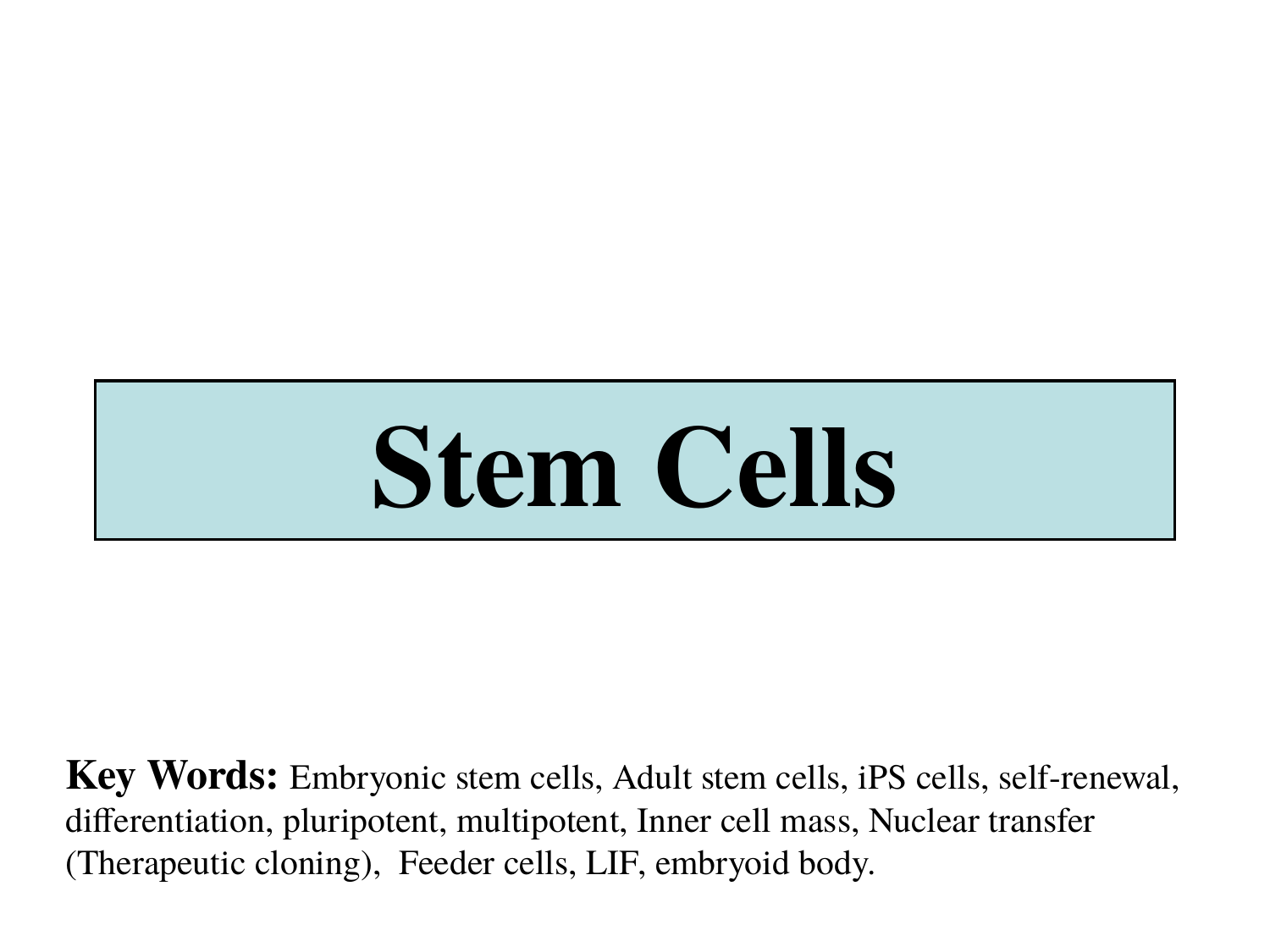

# Stem Cells
Key Words: Embryonic stem cells, Adult stem cells, iPS cells, self-renewal, differentiation, pluripotent, multipotent, Inner cell mass, Nuclear transfer (Therapeutic cloning),  Feeder cells, LIF, embryoid body.